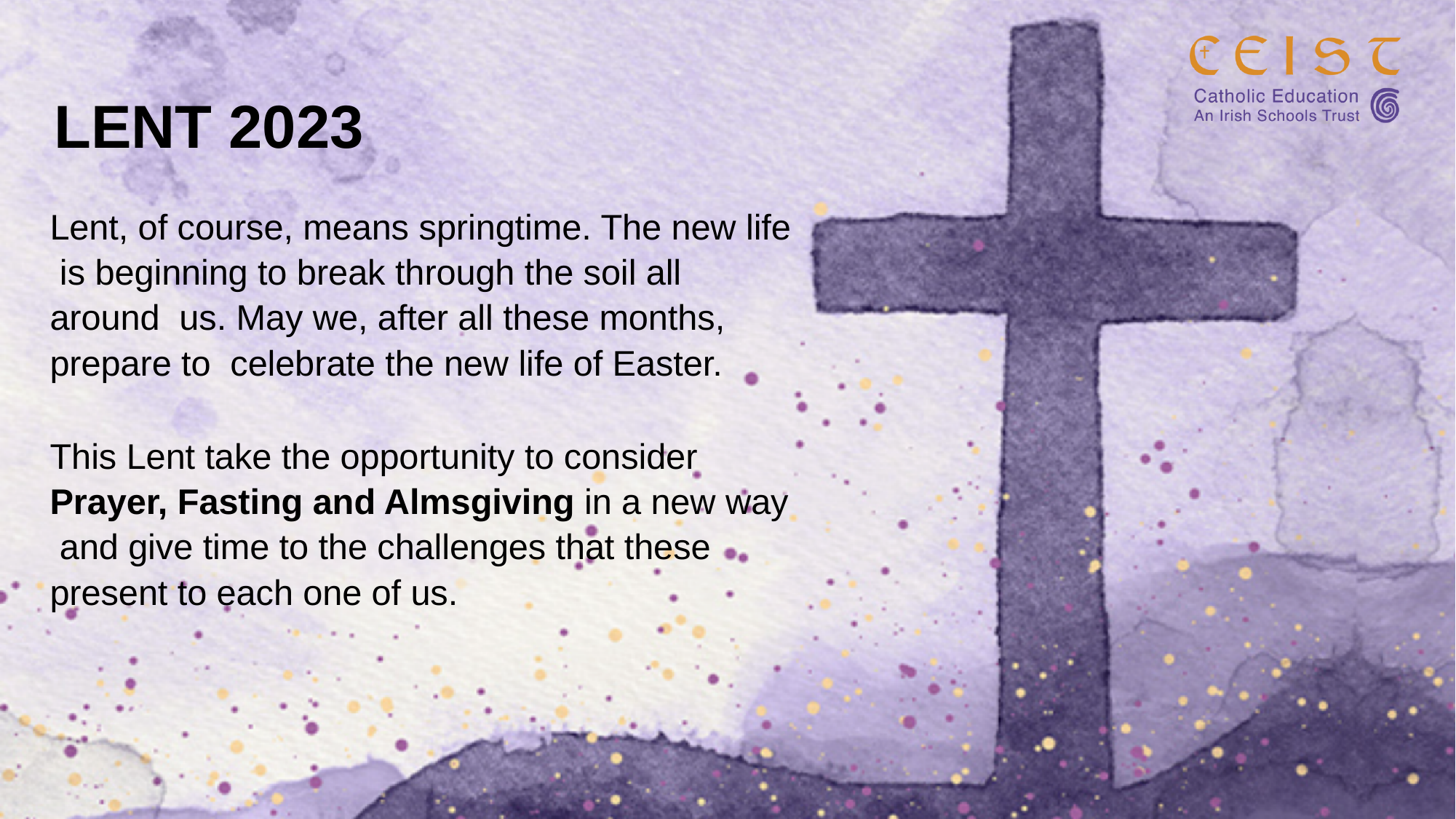

LENT 2023
Lent, of course, means springtime. The new life  is beginning to break through the soil all around  us. May we, after all these months, prepare to  celebrate the new life of Easter.

This Lent take the opportunity to consider  Prayer, Fasting and Almsgiving in a new way  and give time to the challenges that these  present to each one of us.